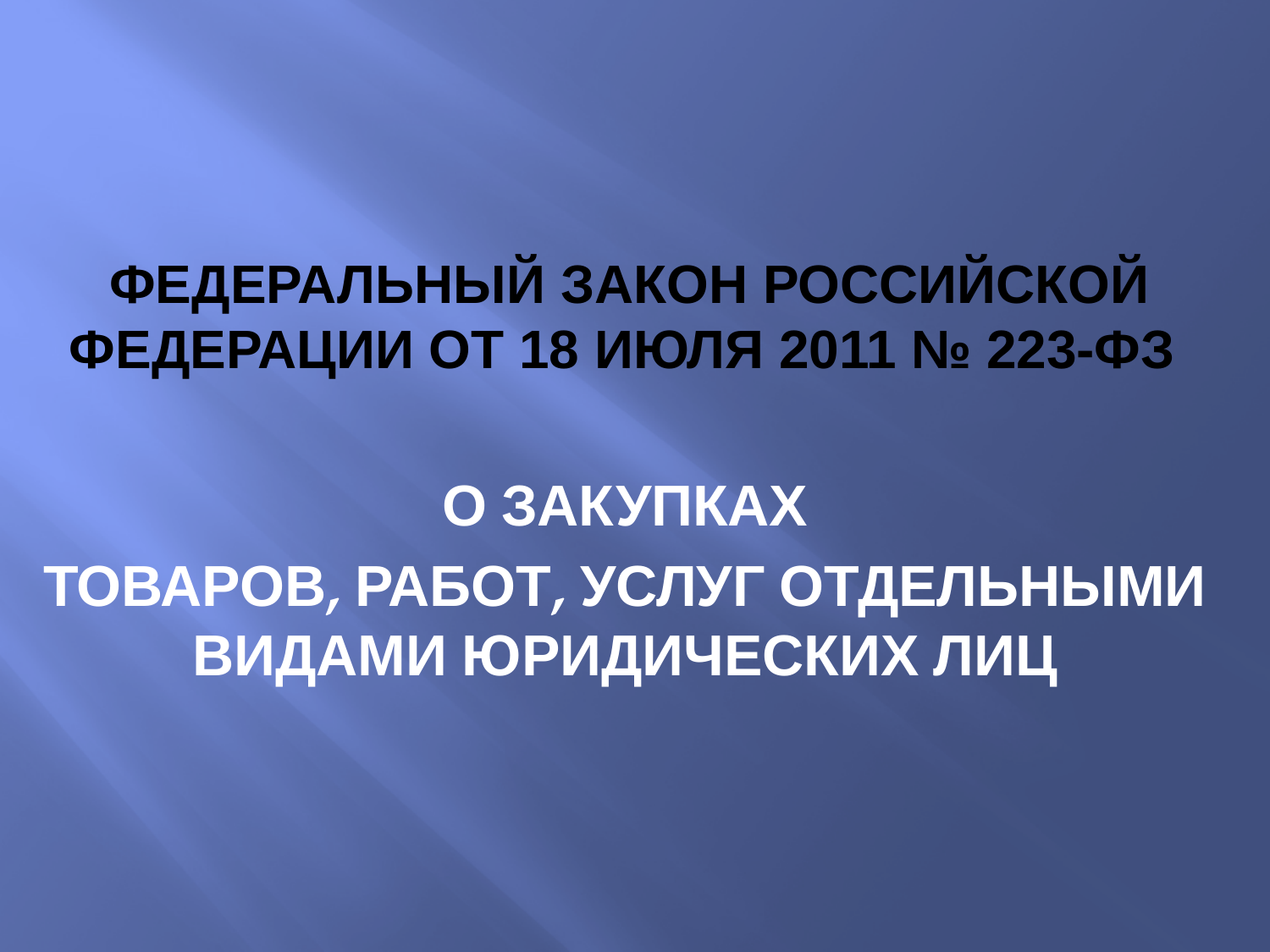

# Федеральный закон Российской Федерации от 18 июля 2011 № 223-ФЗ
О ЗАКУПКАХ
ТОВАРОВ, РАБОТ, УСЛУГ ОТДЕЛЬНЫМИ ВИДАМИ ЮРИДИЧЕСКИХ ЛИЦ